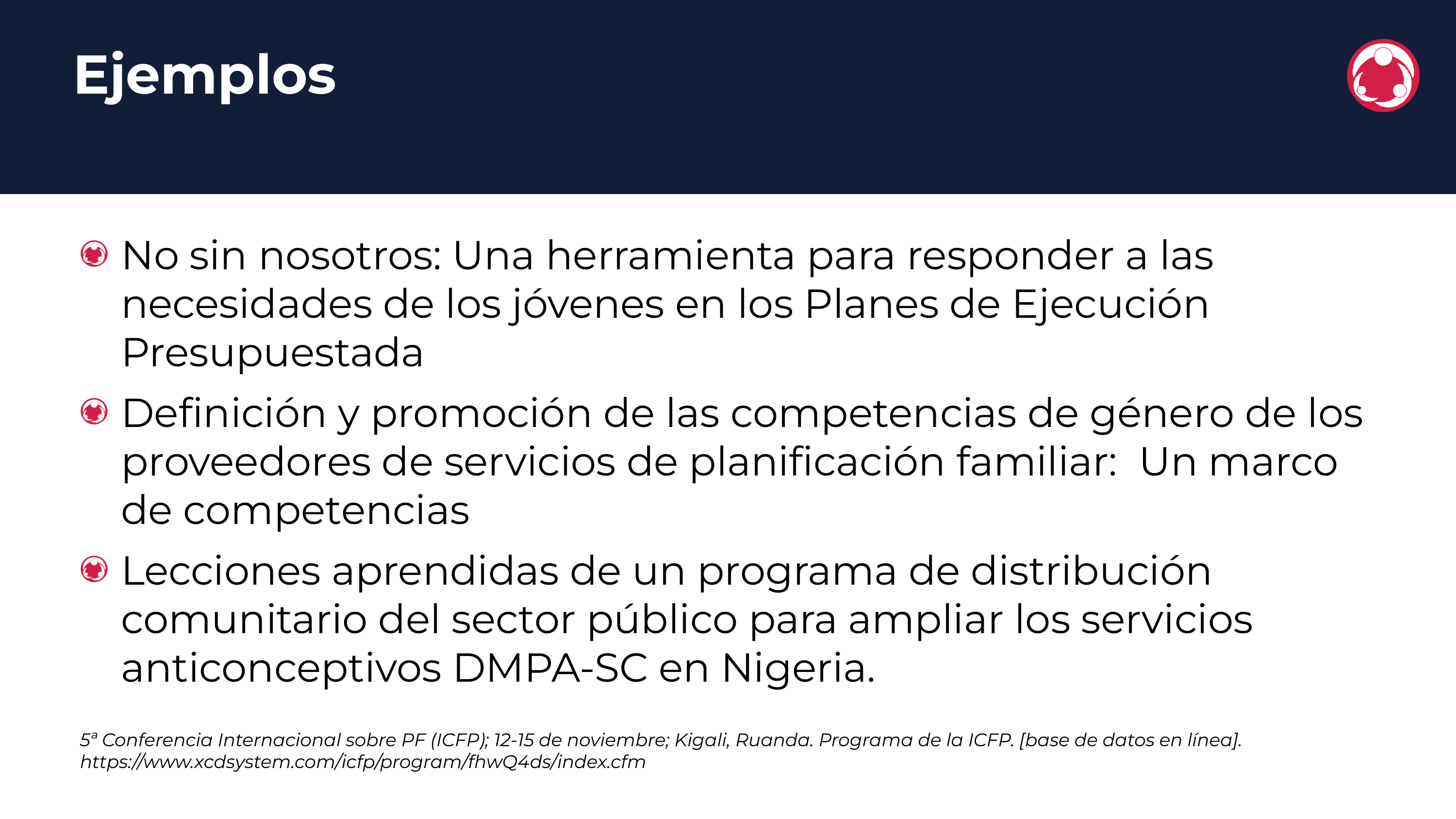

Ejemplos

No sin nosotros: Una herramienta para responder a las necesidades de los jóvenes en los Planes de Ejecución Presupuestada
Definición y promoción de las competencias de género de los proveedores de servicios de planificación familiar:  Un marco de competencias
Lecciones aprendidas de un programa de distribución comunitario del sector público para ampliar los servicios anticonceptivos DMPA-SC en Nigeria.
5ª Conferencia Internacional sobre PF (ICFP); 12-15 de noviembre; Kigali, Ruanda. Programa de la ICFP. [base de datos en línea]. https://www.xcdsystem.com/icfp/program/fhwQ4ds/index.cfm